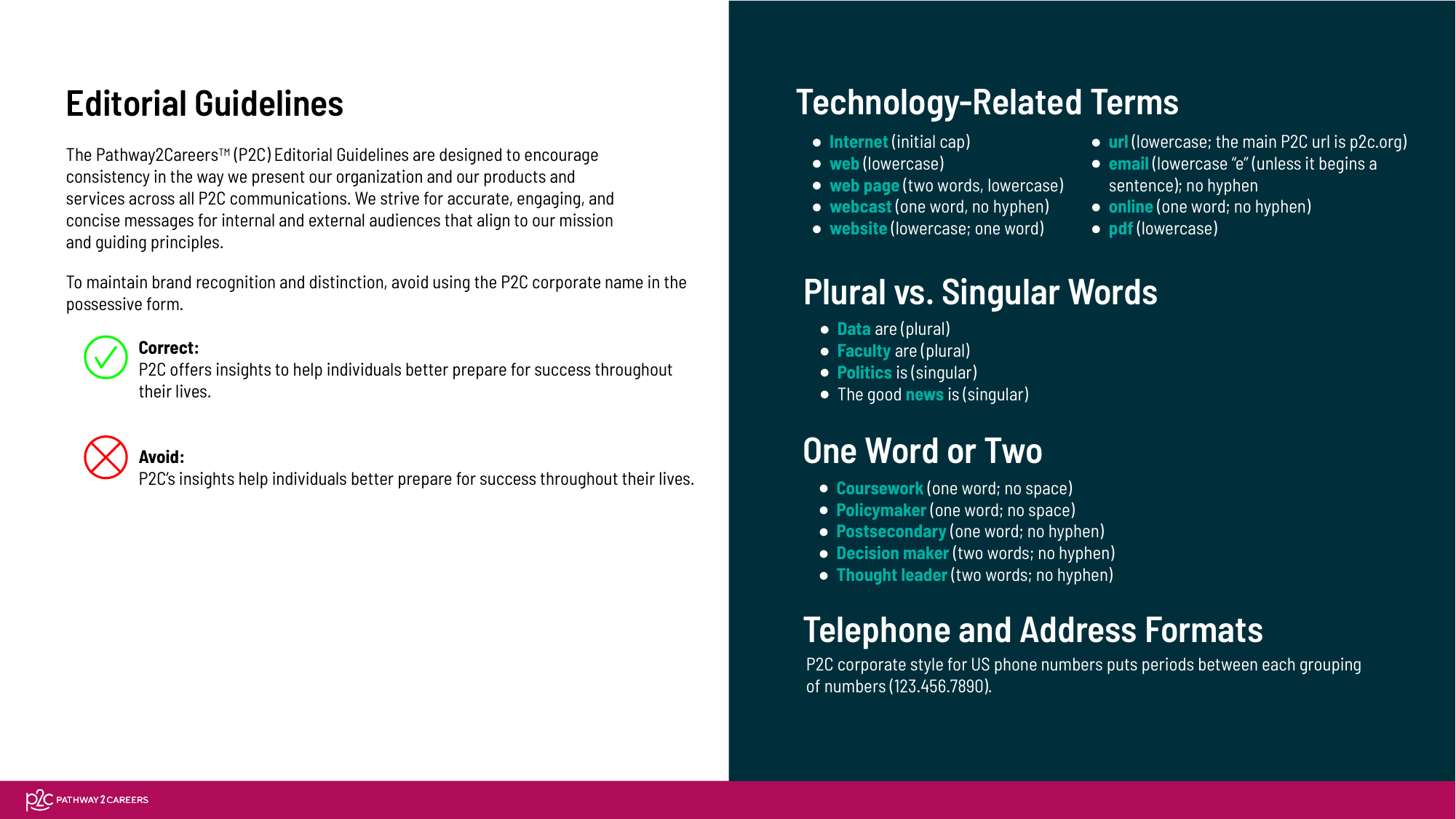

Technology-Related Terms

Editorial Guidelines

Internet (initial cap)
web (lowercase)
web page (two words, lowercase)
webcast (one word, no hyphen)
website (lowercase; one word)
url (lowercase; the main P2C url is p2c.org)
email (lowercase “e” (unless it begins a sentence); no hyphen
online (one word; no hyphen)
pdf (lowercase)
The Pathway2CareersTM (P2C) Editorial Guidelines are designed to encourage consistency in the way we present our organization and our products and services across all P2C communications. We strive for accurate, engaging, and concise messages for internal and external audiences that align to our mission and guiding principles.

Plural vs. Singular Words

To maintain brand recognition and distinction, avoid using the P2C corporate name in the possessive form.

Correct:
P2C offers insights to help individuals better prepare for success throughout their lives.

Avoid:
P2C’s insights help individuals better prepare for success throughout their lives.
Data are (plural)
Faculty are (plural)
Politics is (singular)
The good news is (singular)

One Word or Two

Coursework (one word; no space)
Policymaker (one word; no space)
Postsecondary (one word; no hyphen)
Decision maker (two words; no hyphen)
Thought leader (two words; no hyphen)
Telephone and Address Formats

P2C corporate style for US phone numbers puts periods between each grouping of numbers (123.456.7890).